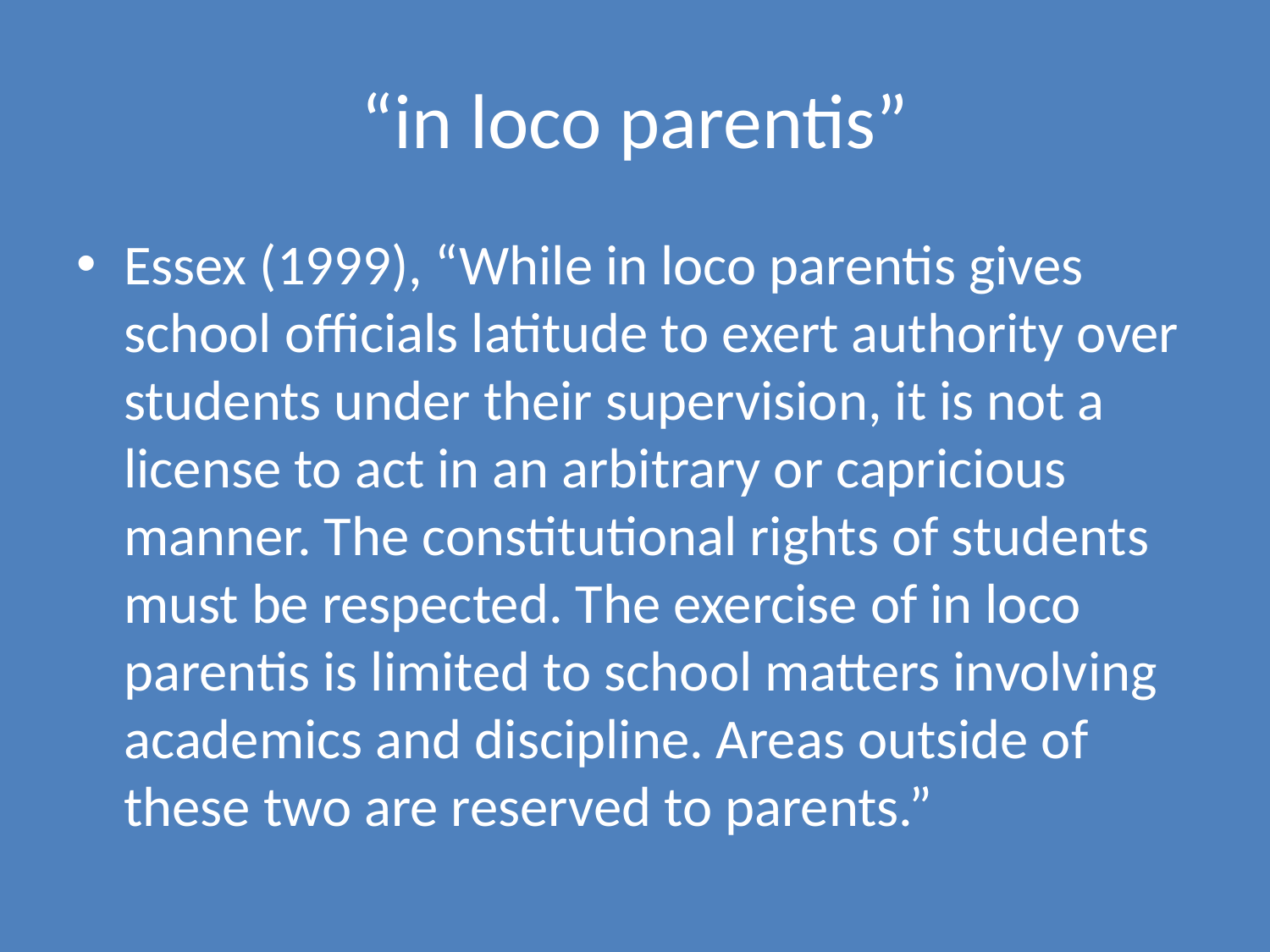

# “in loco parentis”
Essex (1999), “While in loco parentis gives school officials latitude to exert authority over students under their supervision, it is not a license to act in an arbitrary or capricious manner. The constitutional rights of students must be respected. The exercise of in loco parentis is limited to school matters involving academics and discipline. Areas outside of these two are reserved to parents.”